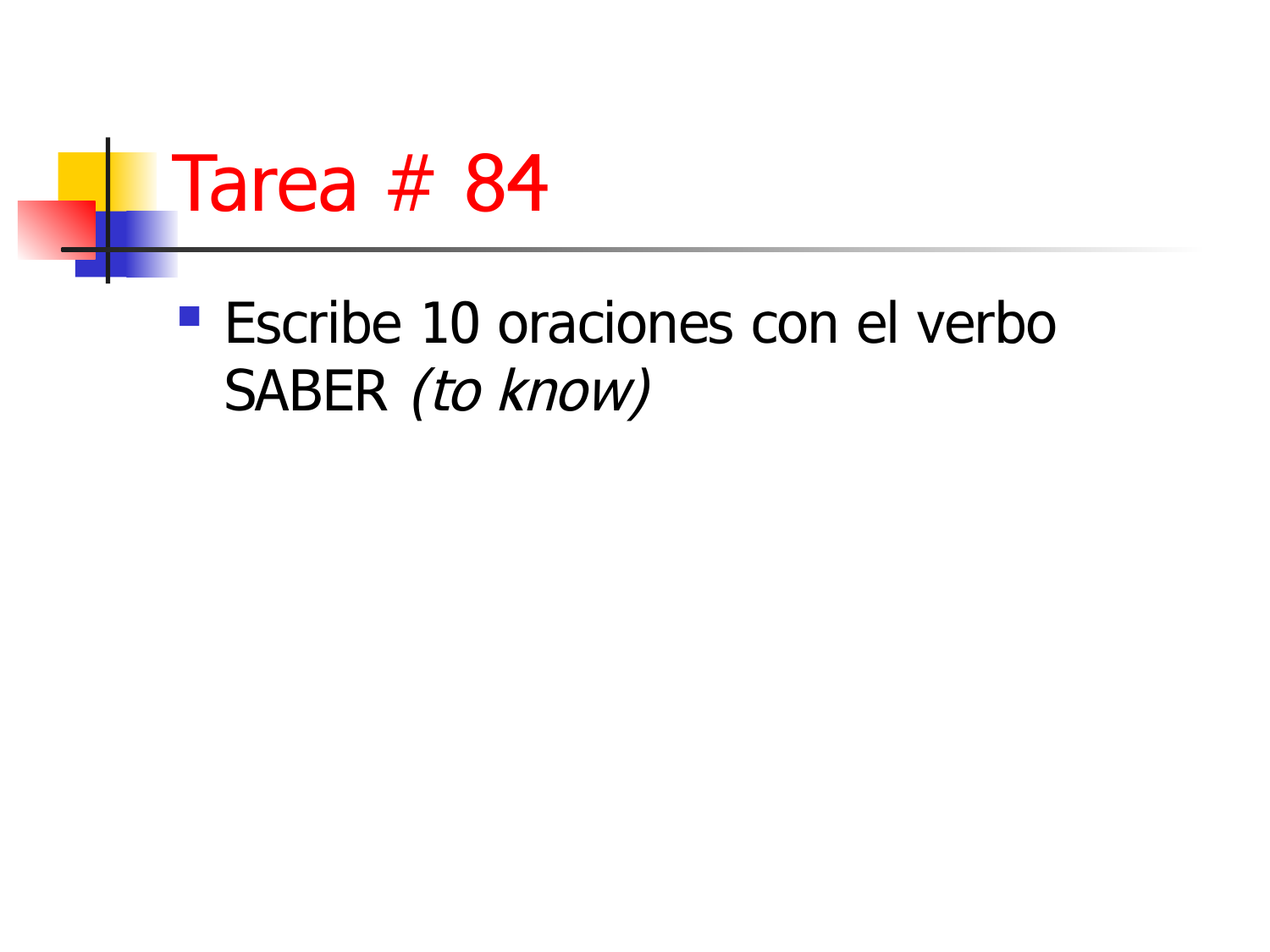

# Tarea # 84
Escribe 10 oraciones con el verbo SABER (to know)